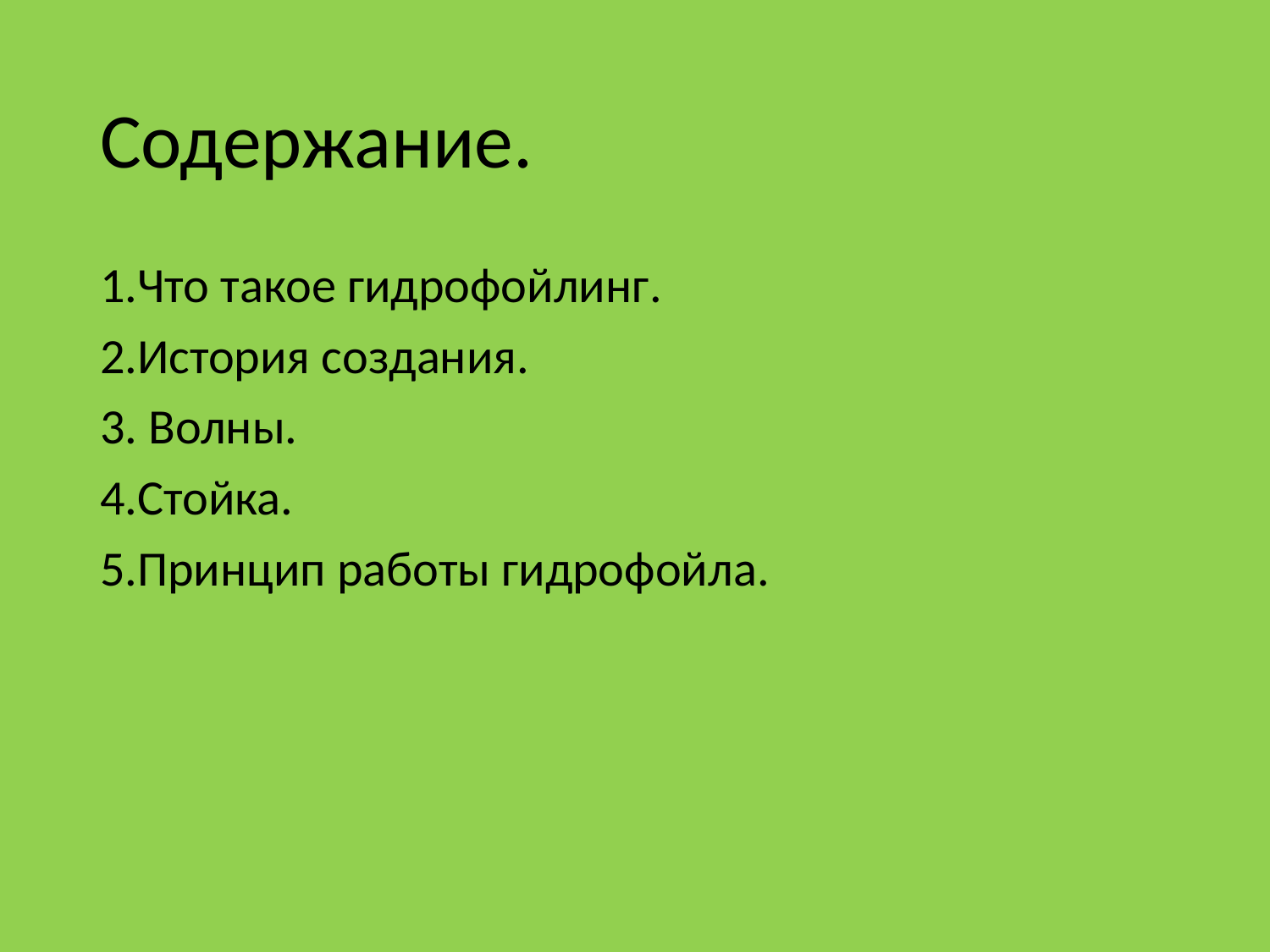

# Содержание.
1.Что такое гидрофойлинг.
2.История создания.
3. Волны.
4.Стойка.
5.Принцип работы гидрофойла.